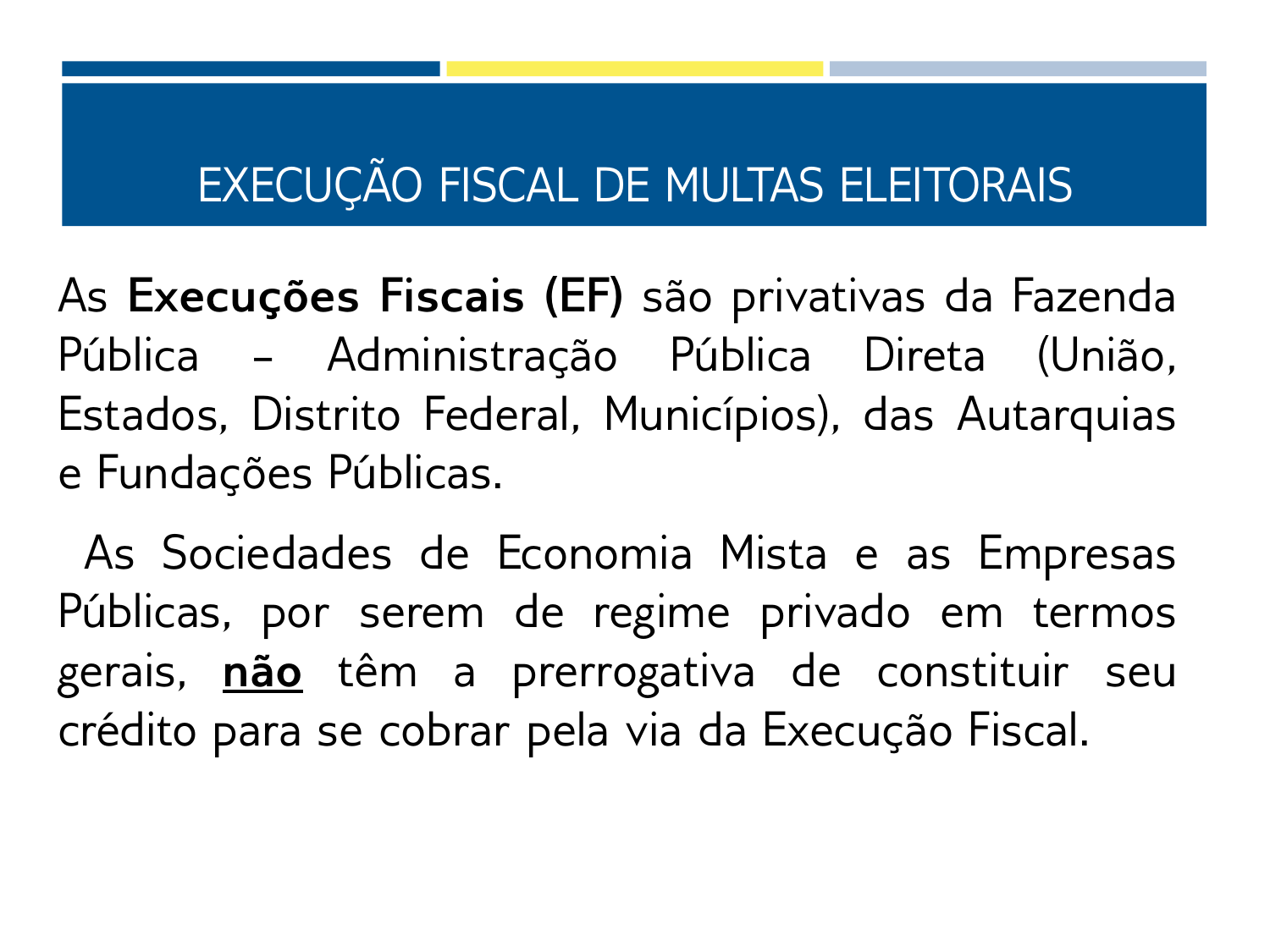

# EXECUÇÃO FISCAL DE MULTAS ELEITORAIS
As Execuções Fiscais (EF) são privativas da Fazenda Pública – Administração Pública Direta (União, Estados, Distrito Federal, Municípios), das Autarquias e Fundações Públicas.
 As Sociedades de Economia Mista e as Empresas Públicas, por serem de regime privado em termos gerais, não têm a prerrogativa de constituir seu crédito para se cobrar pela via da Execução Fiscal.